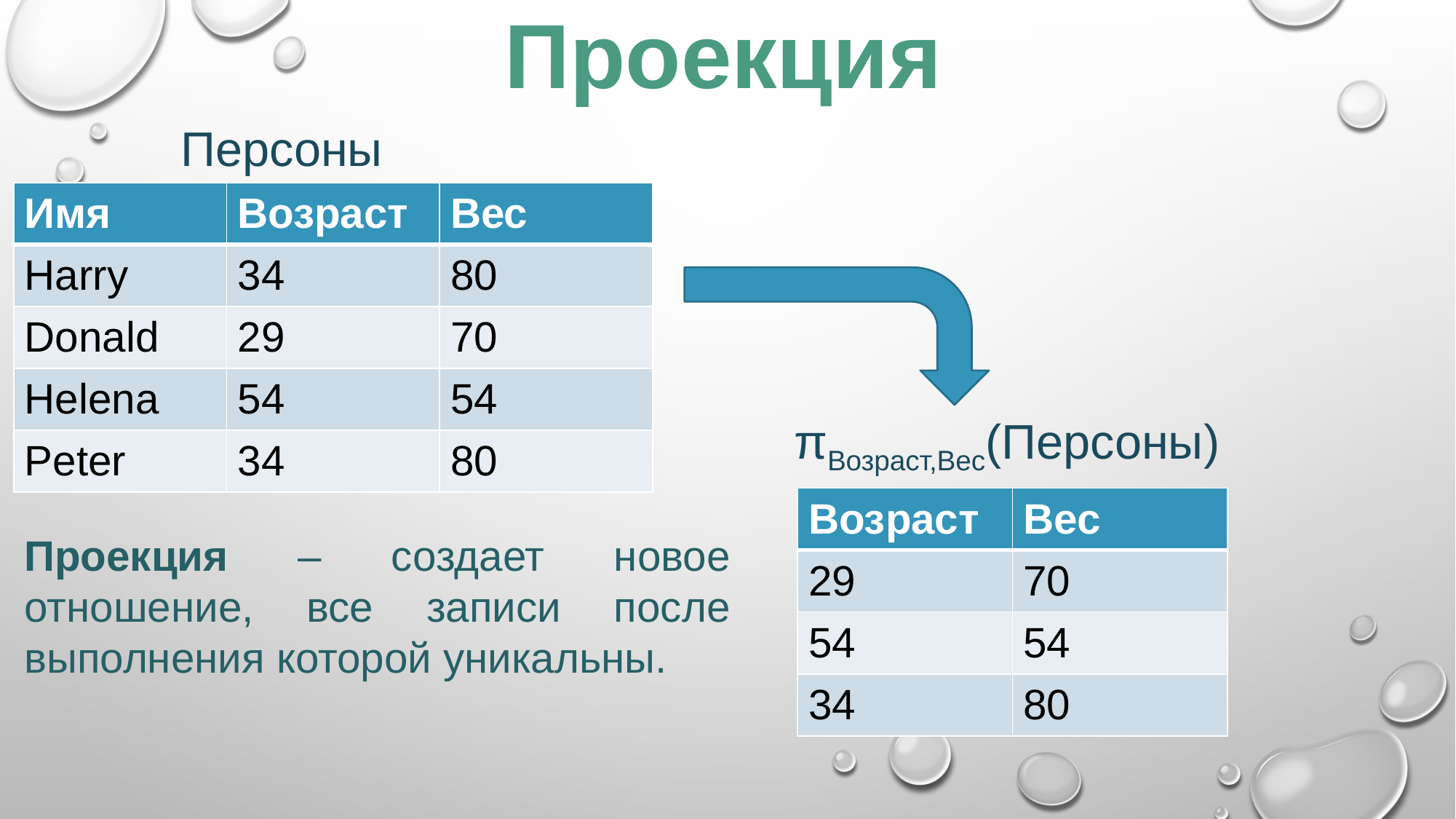

Проекция
Персоны
| Имя | Возраст | Вес |
| --- | --- | --- |
| Harry | 34 | 80 |
| Donald | 29 | 70 |
| Helena | 54 | 54 |
| Peter | 34 | 80 |

πВозраст,Вес(Персоны)
| Возраст | Вес |
| --- | --- |
| 29 | 70 |
| 54 | 54 |
| 34 | 80 |
Проекция – создает новое отношение, все записи после выполнения которой уникальны.